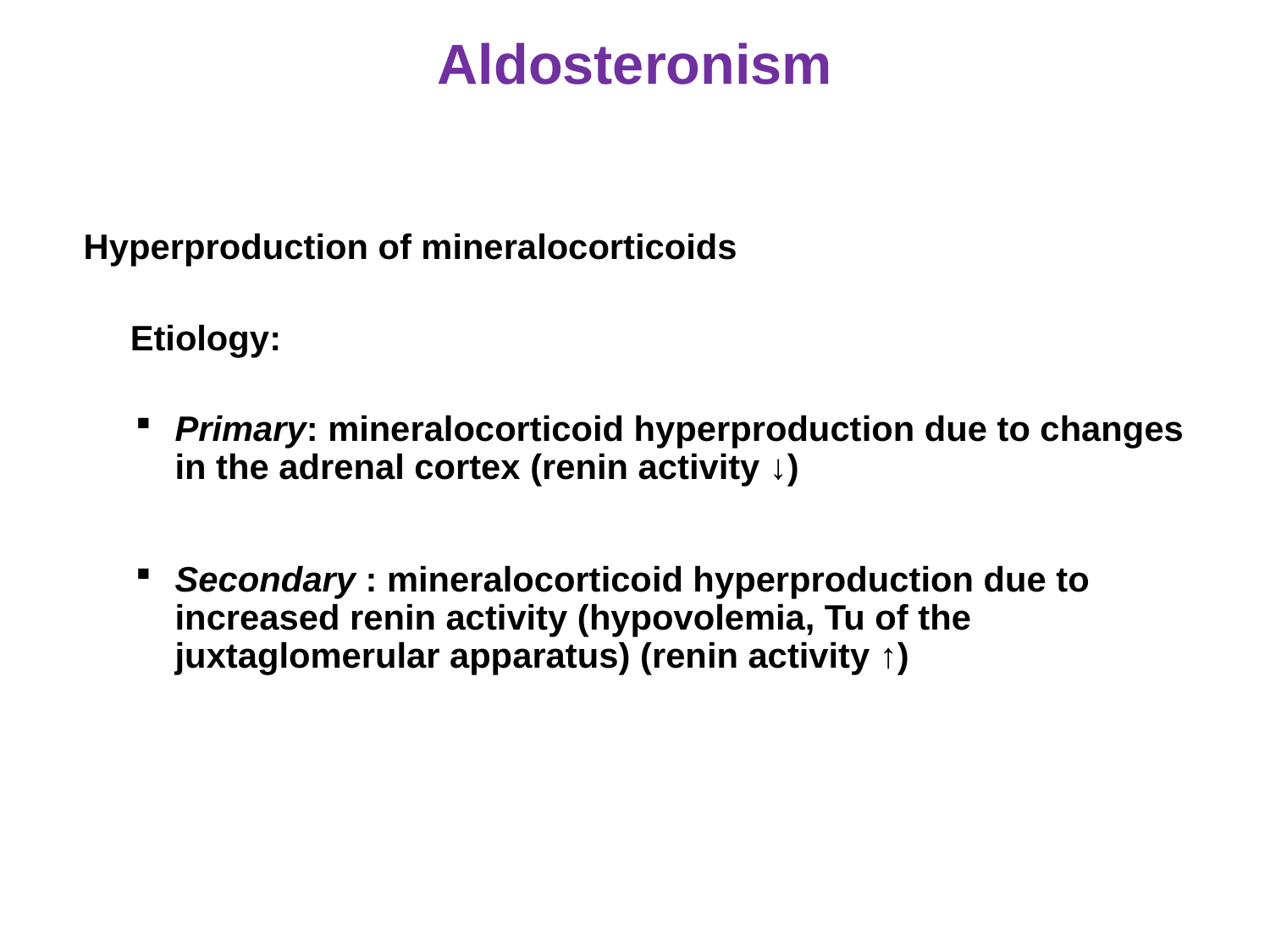

# Aldosteronism

 Hyperproduction of mineralocorticoids

      Etiology:

Primary: mineralocorticoid hyperproduction due to changes in the adrenal cortex (renin activity ↓)

Secondary : mineralocorticoid hyperproduction due to increased renin activity (hypovolemia, Tu of the juxtaglomerular apparatus) (renin activity ↑)